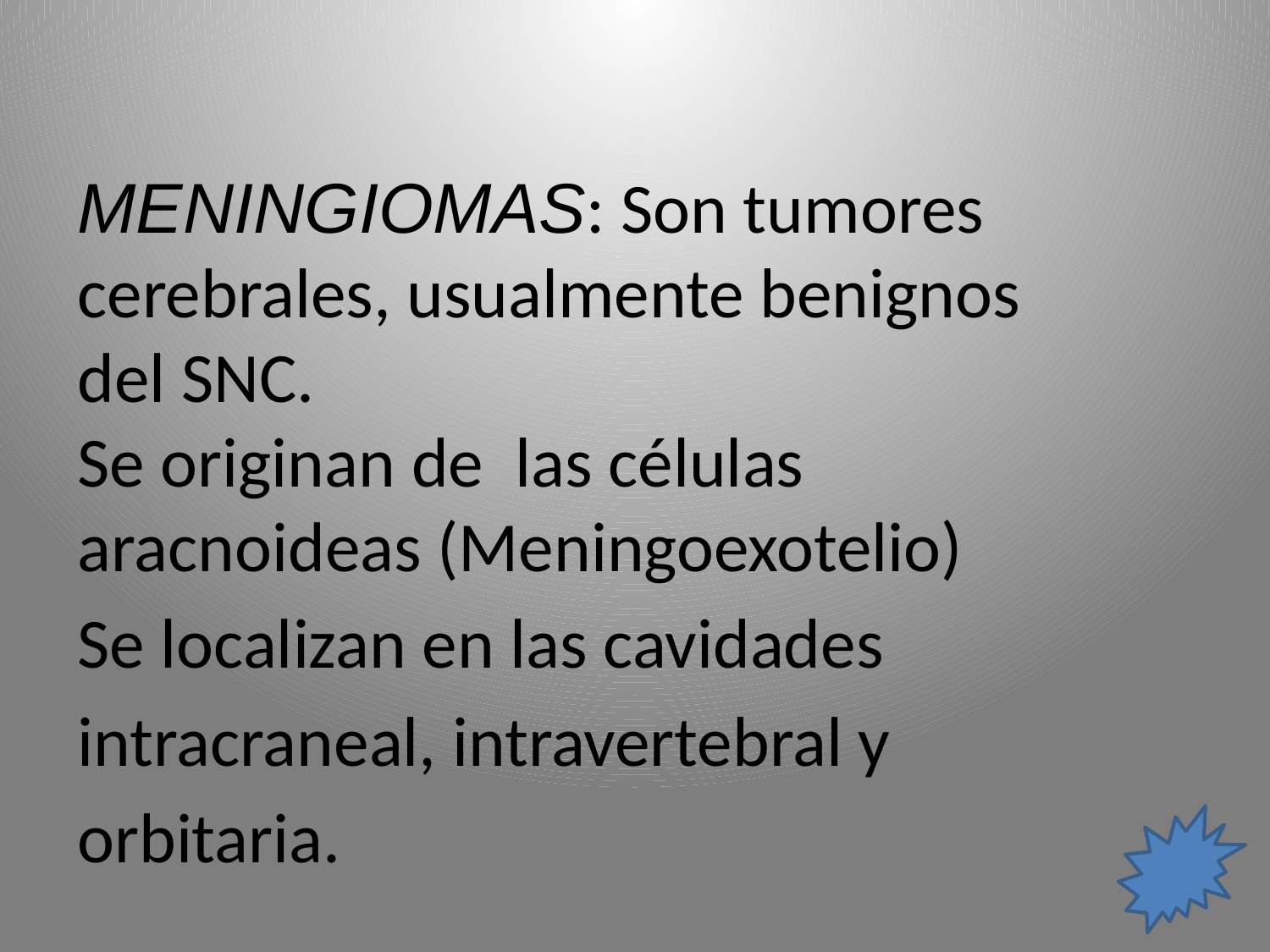

MENINGIOMAS: Son tumores cerebrales, usualmente benignos del SNC.
Se originan de  las células aracnoideas (Meningoexotelio)
Se localizan en las cavidades intracraneal, intravertebral y orbitaria.